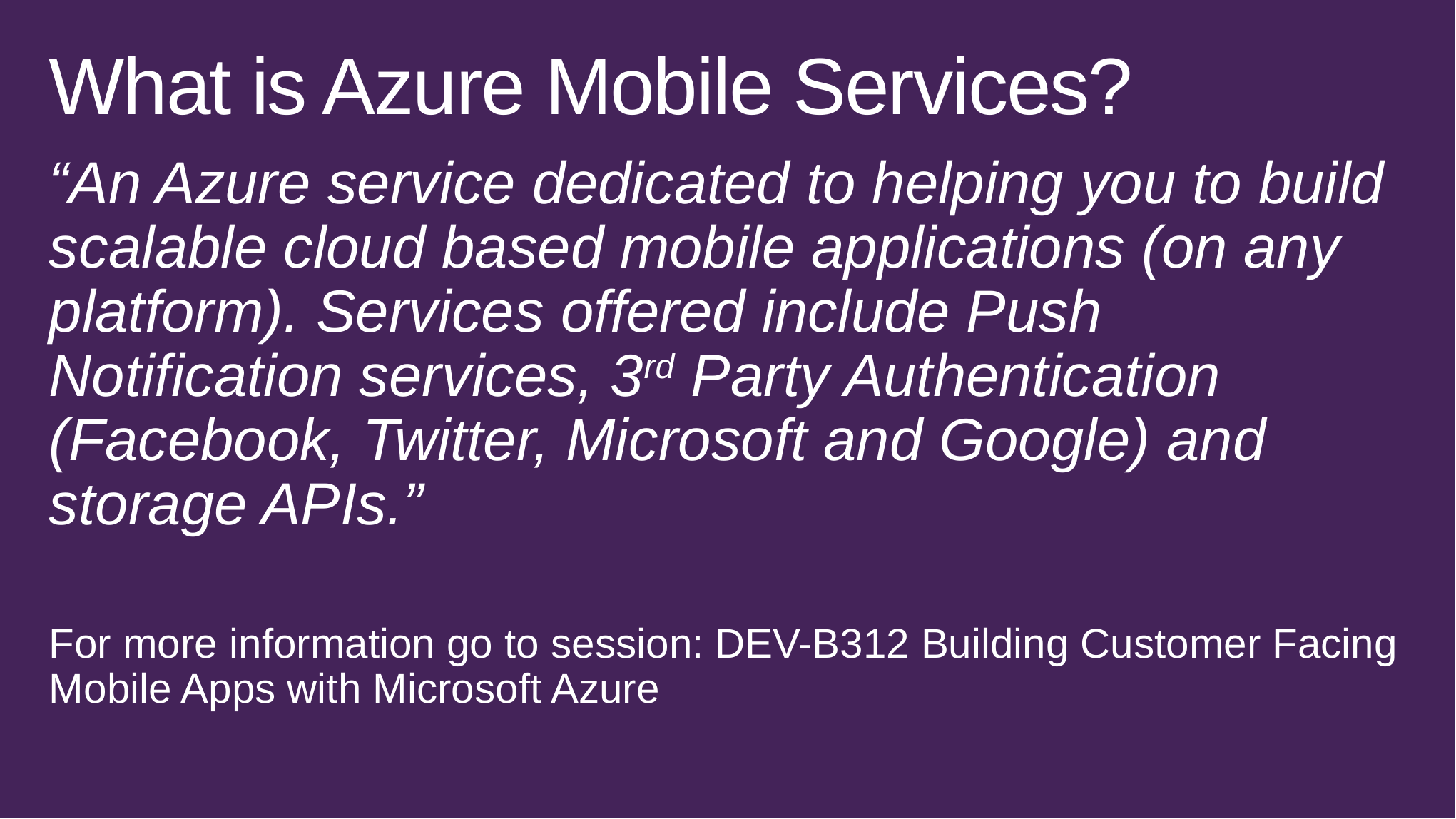

# What is Azure Mobile Services?
“An Azure service dedicated to helping you to build scalable cloud based mobile applications (on any platform). Services offered include Push Notification services, 3rd Party Authentication (Facebook, Twitter, Microsoft and Google) and storage APIs.”

For more information go to session: DEV-B312 Building Customer Facing Mobile Apps with Microsoft Azure